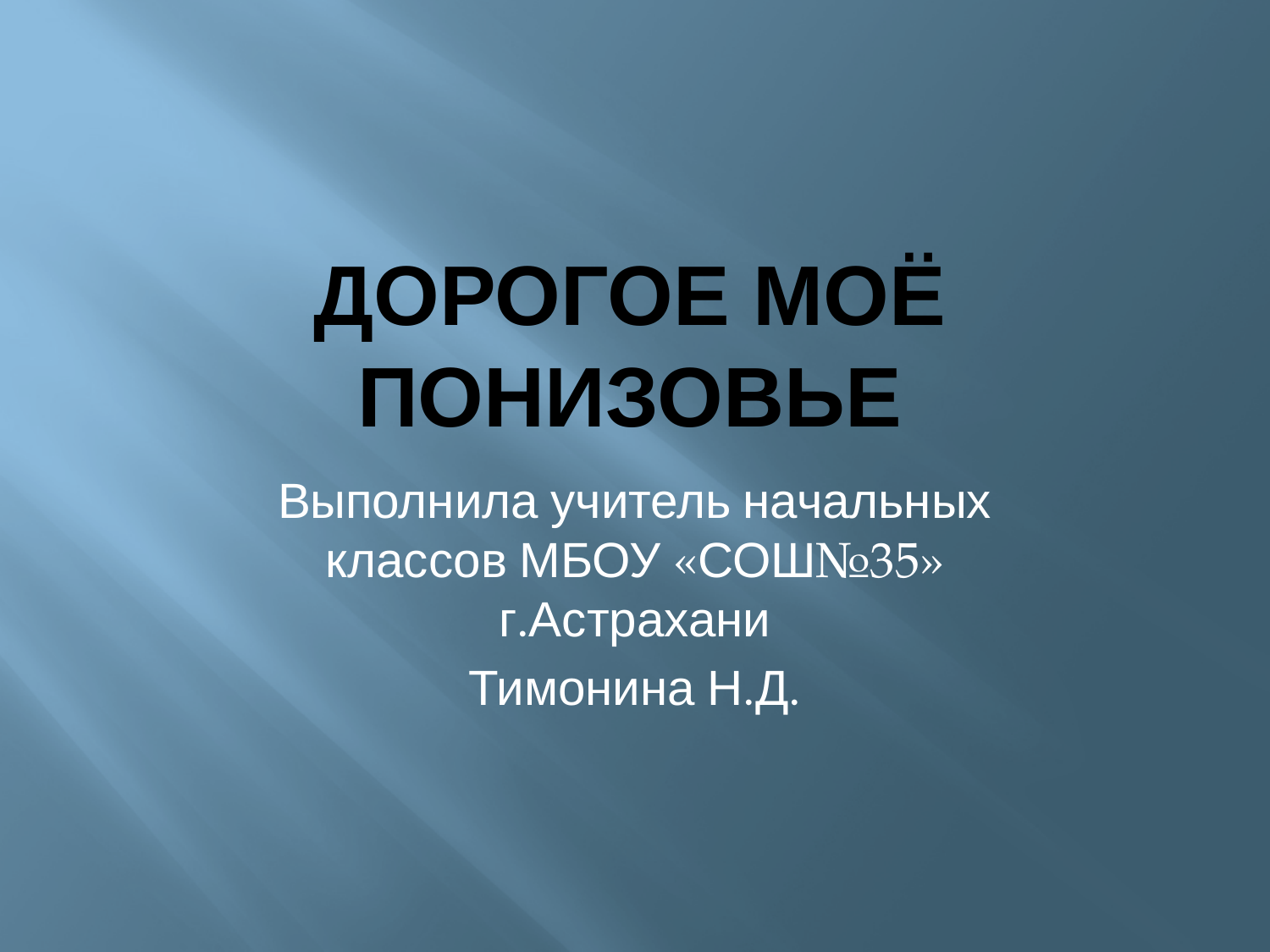

# ДОРОГОЕ МОЁ ПОНИЗОВЬЕ
Выполнила учитель начальных классов МБОУ «СОШ№35» г.Астрахани
Тимонина Н.Д.